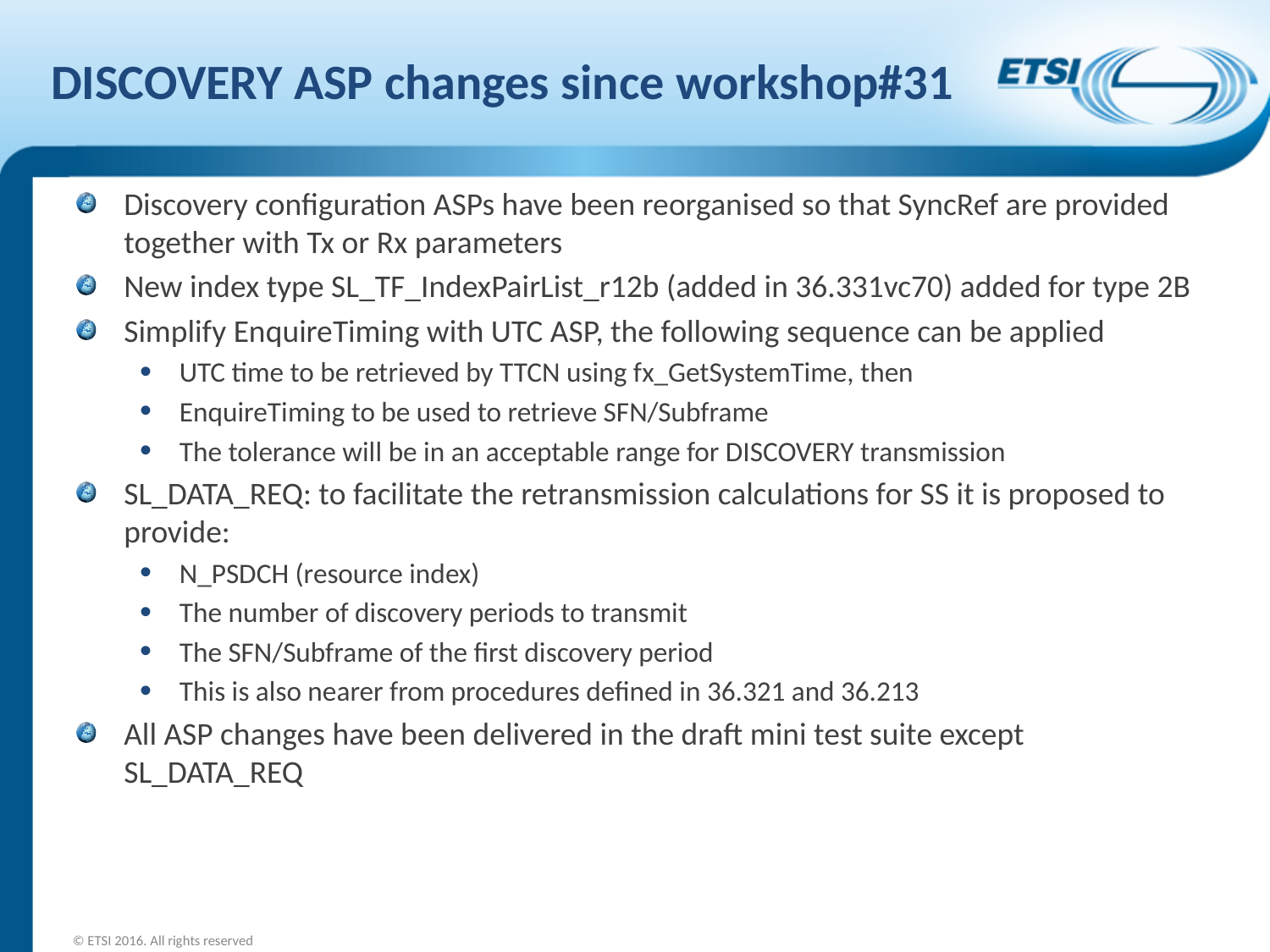

# DISCOVERY ASP changes since workshop#31
Discovery configuration ASPs have been reorganised so that SyncRef are provided together with Tx or Rx parameters
New index type SL_TF_IndexPairList_r12b (added in 36.331vc70) added for type 2B
Simplify EnquireTiming with UTC ASP, the following sequence can be applied
UTC time to be retrieved by TTCN using fx_GetSystemTime, then
EnquireTiming to be used to retrieve SFN/Subframe
The tolerance will be in an acceptable range for DISCOVERY transmission
SL_DATA_REQ: to facilitate the retransmission calculations for SS it is proposed to provide:
N_PSDCH (resource index)
The number of discovery periods to transmit
The SFN/Subframe of the first discovery period
This is also nearer from procedures defined in 36.321 and 36.213
All ASP changes have been delivered in the draft mini test suite except SL_DATA_REQ

© ETSI 2016. All rights reserved